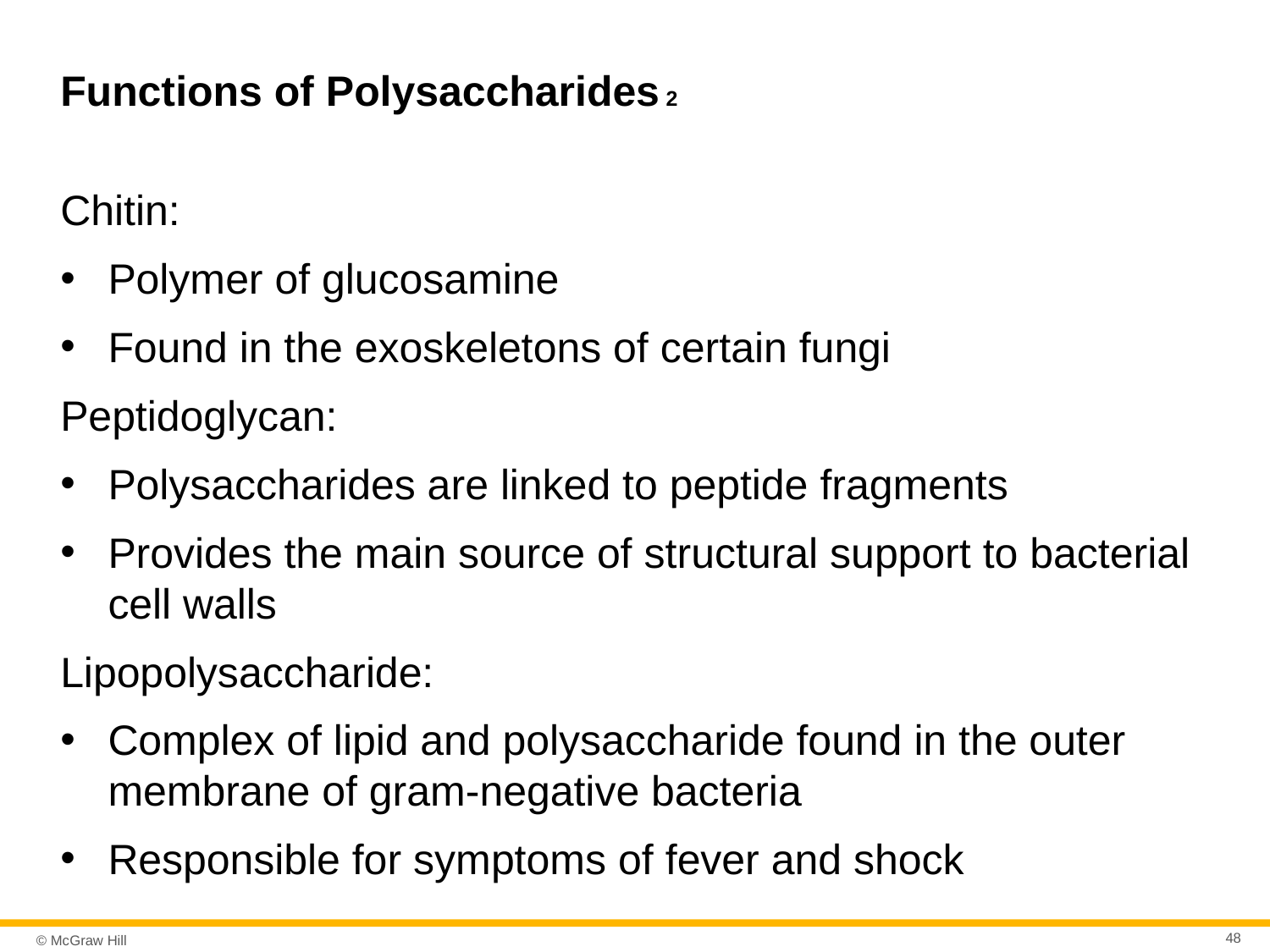

# Functions of Polysaccharides 2
Chitin:
Polymer of glucosamine
Found in the exoskeletons of certain fungi
Peptidoglycan:
Polysaccharides are linked to peptide fragments
Provides the main source of structural support to bacterial cell walls
Lipopolysaccharide:
Complex of lipid and polysaccharide found in the outer membrane of gram-negative bacteria
Responsible for symptoms of fever and shock